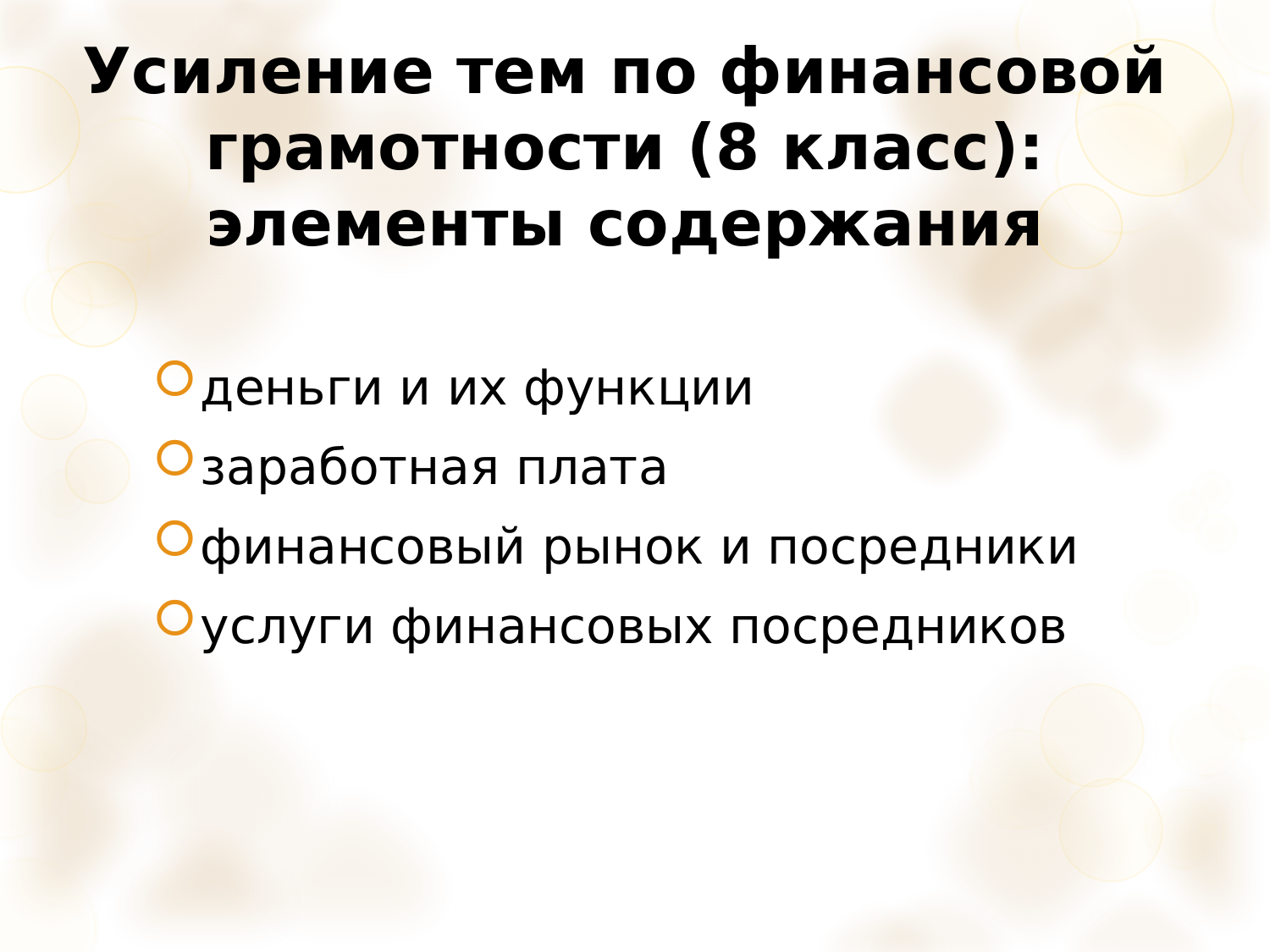

# Усиление тем по финансовой грамотности (8 класс): элементы содержания
деньги и их функции
заработная плата
финансовый рынок и посредники
услуги финансовых посредников